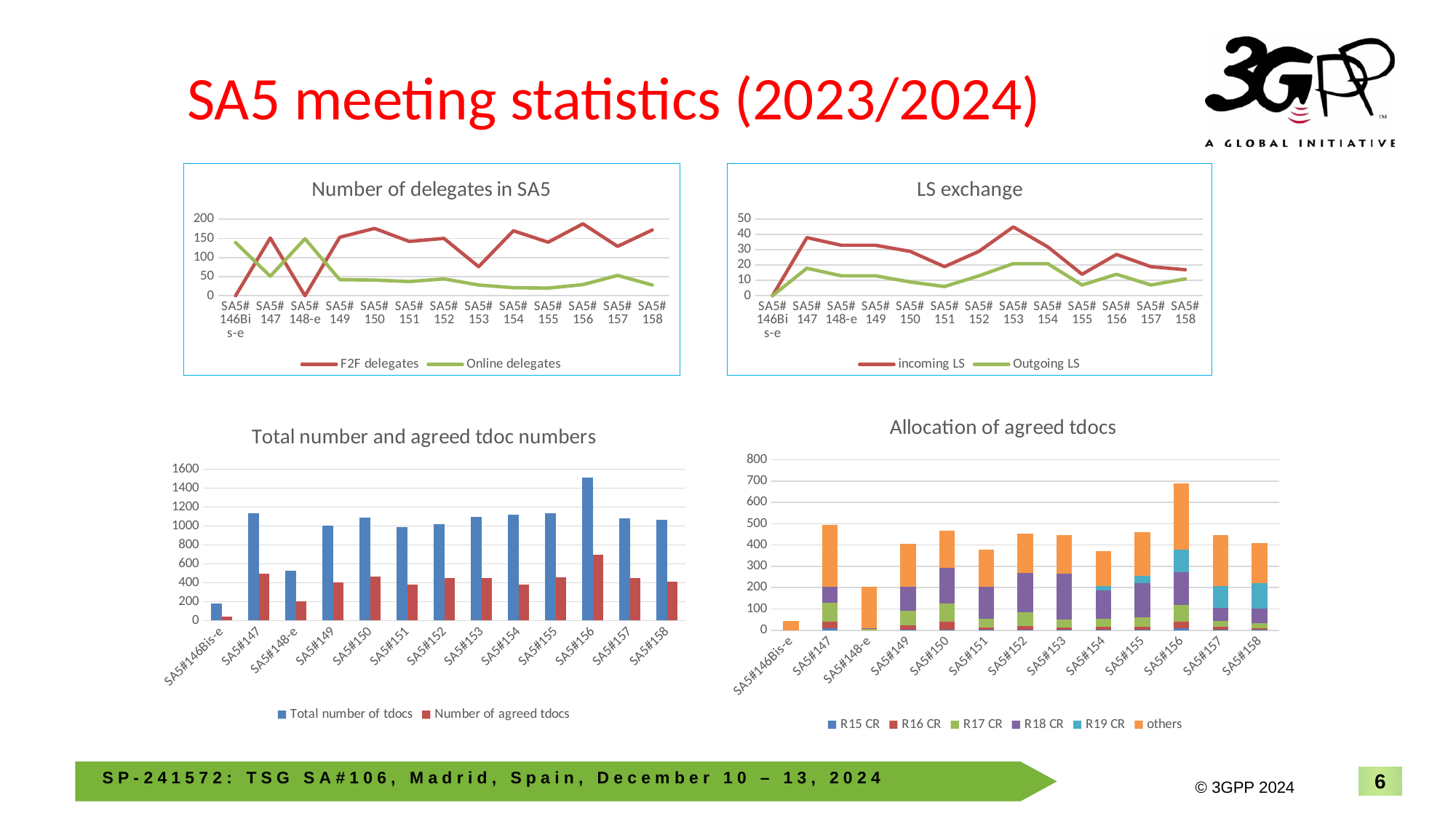

# SA5 meeting statistics (2023/2024)

### Chart: Number of delegates in SA5

| Category | F2F delegates | Online delegates |
|---|---|---|
| SA5#146Bis-e | 0.0 | 139.0 |
| SA5#147 | 151.0 | 51.0 |
| SA5#148-e | 0.0 | 149.0 |
| SA5#149 | 153.0 | 42.0 |
| SA5#150 | 176.0 | 41.0 |
| SA5#151 | 142.0 | 37.0 |
| SA5#152 | 150.0 | 44.0 |
| SA5#153 | 76.0 | 28.0 |
| SA5#154 | 170.0 | 21.0 |
| SA5#155 | 140.0 | 20.0 |
| SA5#156 | 188.0 | 29.0 |
| SA5#157 | 129.0 | 53.0 |
| SA5#158 | 172.0 | 28.0 |

### Chart: LS exchange

| Category | incoming LS | Outgoing LS |
|---|---|---|
| SA5#146Bis-e | 0.0 | 0.0 |
| SA5#147 | 38.0 | 18.0 |
| SA5#148-e | 33.0 | 13.0 |
| SA5#149 | 33.0 | 13.0 |
| SA5#150 | 29.0 | 9.0 |
| SA5#151 | 19.0 | 6.0 |
| SA5#152 | 29.0 | 13.0 |
| SA5#153 | 45.0 | 21.0 |
| SA5#154 | 32.0 | 21.0 |
| SA5#155 | 14.0 | 7.0 |
| SA5#156 | 27.0 | 14.0 |
| SA5#157 | 19.0 | 7.0 |
| SA5#158 | 17.0 | 11.0 |

### Chart: Allocation of agreed tdocs

| Category | R15 CR | R16 CR | R17 CR | R18 CR | R19 CR | others |
|---|---|---|---|---|---|---|
| SA5#146Bis-e | 0.0 | 0.0 | 0.0 | 0.0 | None | 45.0 |
| SA5#147 | 10.0 | 30.0 | 89.0 | 76.0 | None | 291.0 |
| SA5#148-e | 0.0 | 0.0 | 5.0 | 6.0 | None | 192.0 |
| SA5#149 | 4.0 | 20.0 | 67.0 | 114.0 | None | 200.0 |
| SA5#150 | 4.0 | 37.0 | 85.0 | 167.0 | None | 174.0 |
| SA5#151 | 3.0 | 9.0 | 43.0 | 148.0 | None | 175.0 |
| SA5#152 | 2.0 | 18.0 | 66.0 | 182.0 | None | 185.0 |
| SA5#153 | 1.0 | 13.0 | 37.0 | 215.0 | None | 181.0 |
| SA5#154 | 4.0 | 12.0 | 37.0 | 133.0 | 22.0 | 164.0 |
| SA5#155 | 1.0 | 15.0 | 43.0 | 163.0 | 32.0 | 205.0 |
| SA5#156 | 9.0 | 32.0 | 76.0 | 154.0 | 108.0 | 311.0 |
| SA5#157 | 3.0 | 12.0 | 29.0 | 62.0 | 100.0 | 241.0 |
| SA5#158 | 1.0 | 7.0 | 24.0 | 70.0 | 118.0 | 188.0 |

### Chart: Total number and agreed tdoc numbers

| Category | Total number of tdocs | Number of agreed tdocs |
|---|---|---|
| SA5#146Bis-e | 183.0 | 45.0 |
| SA5#147 | 1131.0 | 496.0 |
| SA5#148-e | 524.0 | 203.0 |
| SA5#149 | 1005.0 | 405.0 |
| SA5#150 | 1085.0 | 467.0 |
| SA5#151 | 989.0 | 378.0 |
| SA5#152 | 1021.0 | 453.0 |
| SA5#153 | 1092.0 | 447.0 |
| SA5#154 | 1122.0 | 379.0 |
| SA5#155 | 1137.0 | 460.0 |
| SA5#156 | 1515.0 | 698.0 |
| SA5#157 | 1078.0 | 447.0 |
| SA5#158 | 1062.0 | 408.0 |